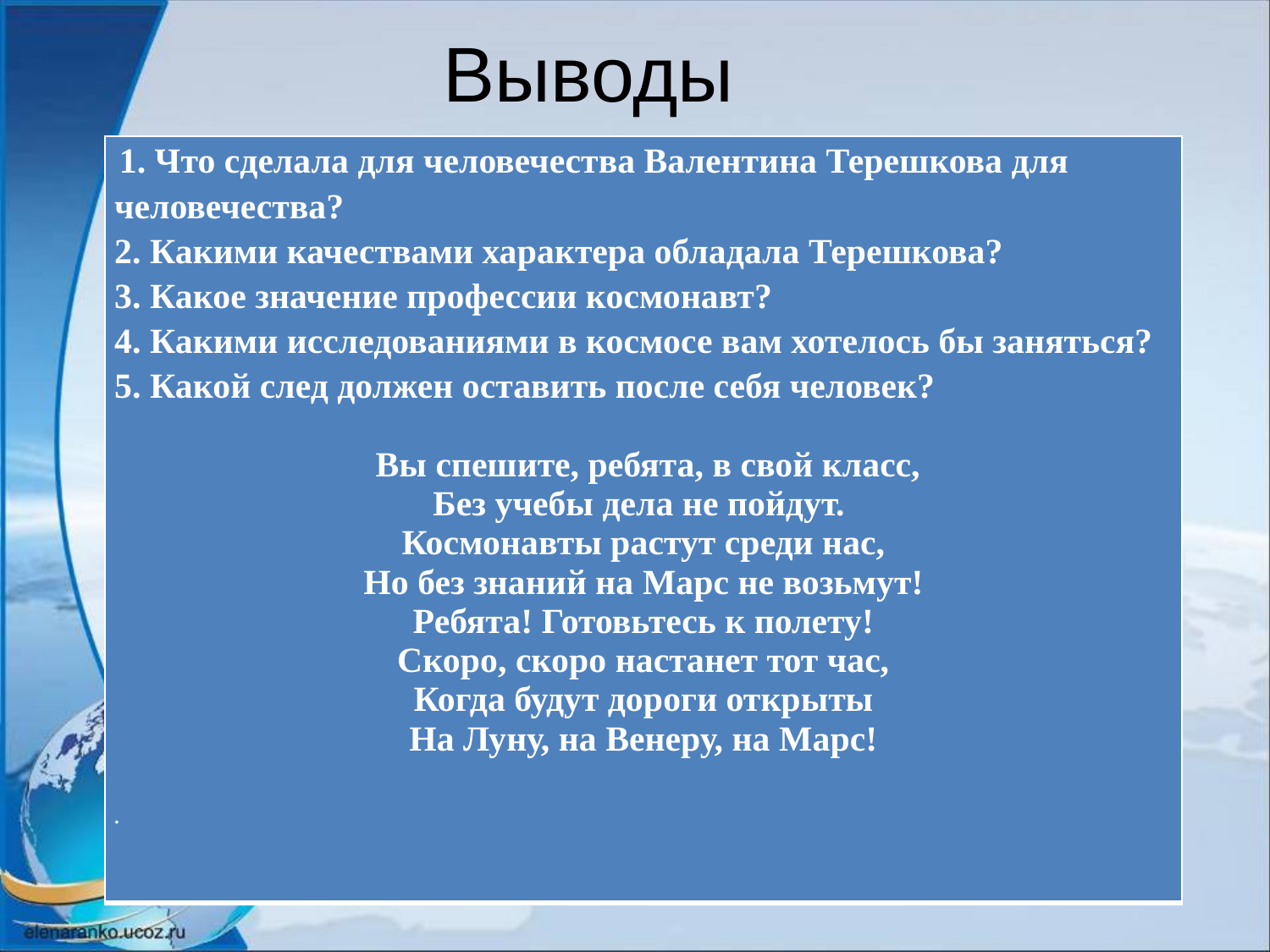

# Выводы
| 1. Что сделала для человечества Валентина Терешкова для человечества? 2. Какими качествами характера обладала Терешкова? 3. Какое значение профессии космонавт? 4. Какими исследованиями в космосе вам хотелось бы заняться? 5. Какой след должен оставить после себя человек? Вы спешите, ребята, в свой класс, Без учебы дела не пойдут. Космонавты растут среди нас, Но без знаний на Марс не возьмут! Ребята! Готовьтесь к полету! Скоро, скоро настанет тот час, Когда будут дороги открыты На Луну, на Венеру, на Марс! . |
| --- |